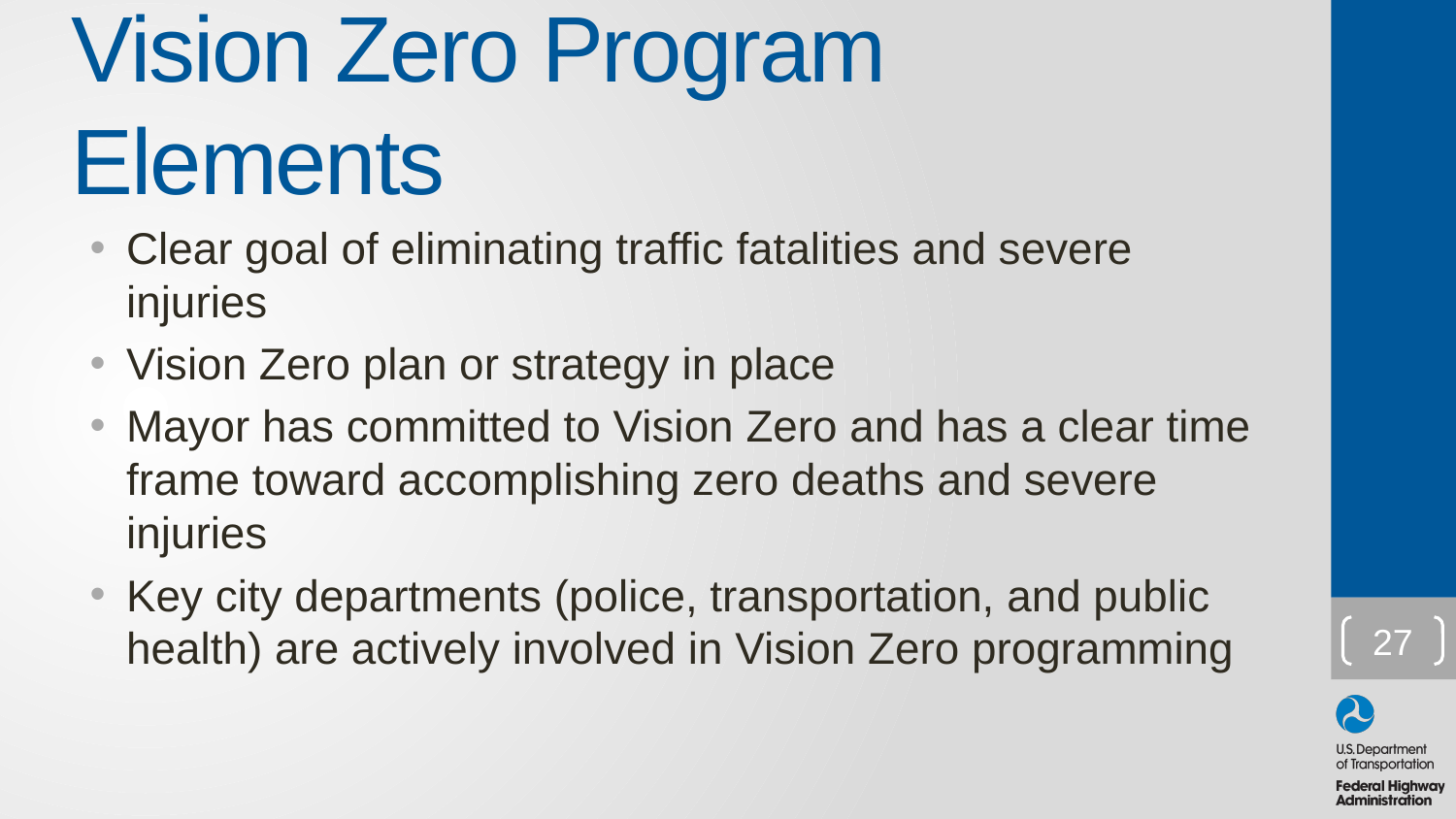

# Vision Zero Program Elements
Clear goal of eliminating traffic fatalities and severe injuries
Vision Zero plan or strategy in place
Mayor has committed to Vision Zero and has a clear time frame toward accomplishing zero deaths and severe injuries
Key city departments (police, transportation, and public health) are actively involved in Vision Zero programming

27